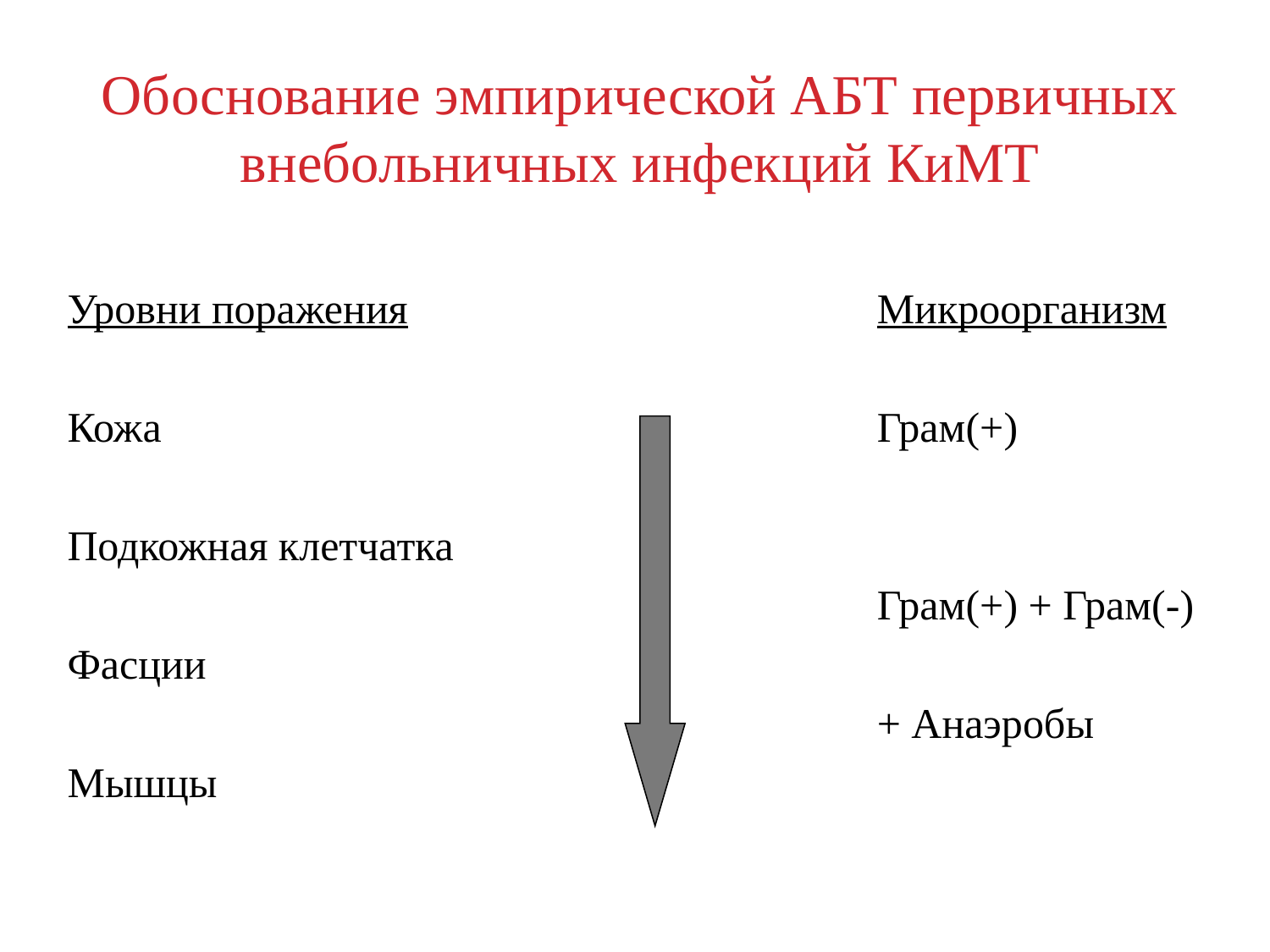

Обоснование эмпирической АБТ первичных внебольничных инфекций КиМТ
Уровни поражения				Микроорганизм

Кожа						Грам(+)

Подкожная клетчатка
							Грам(+) + Грам(-)
Фасции
							+ Анаэробы
Мышцы